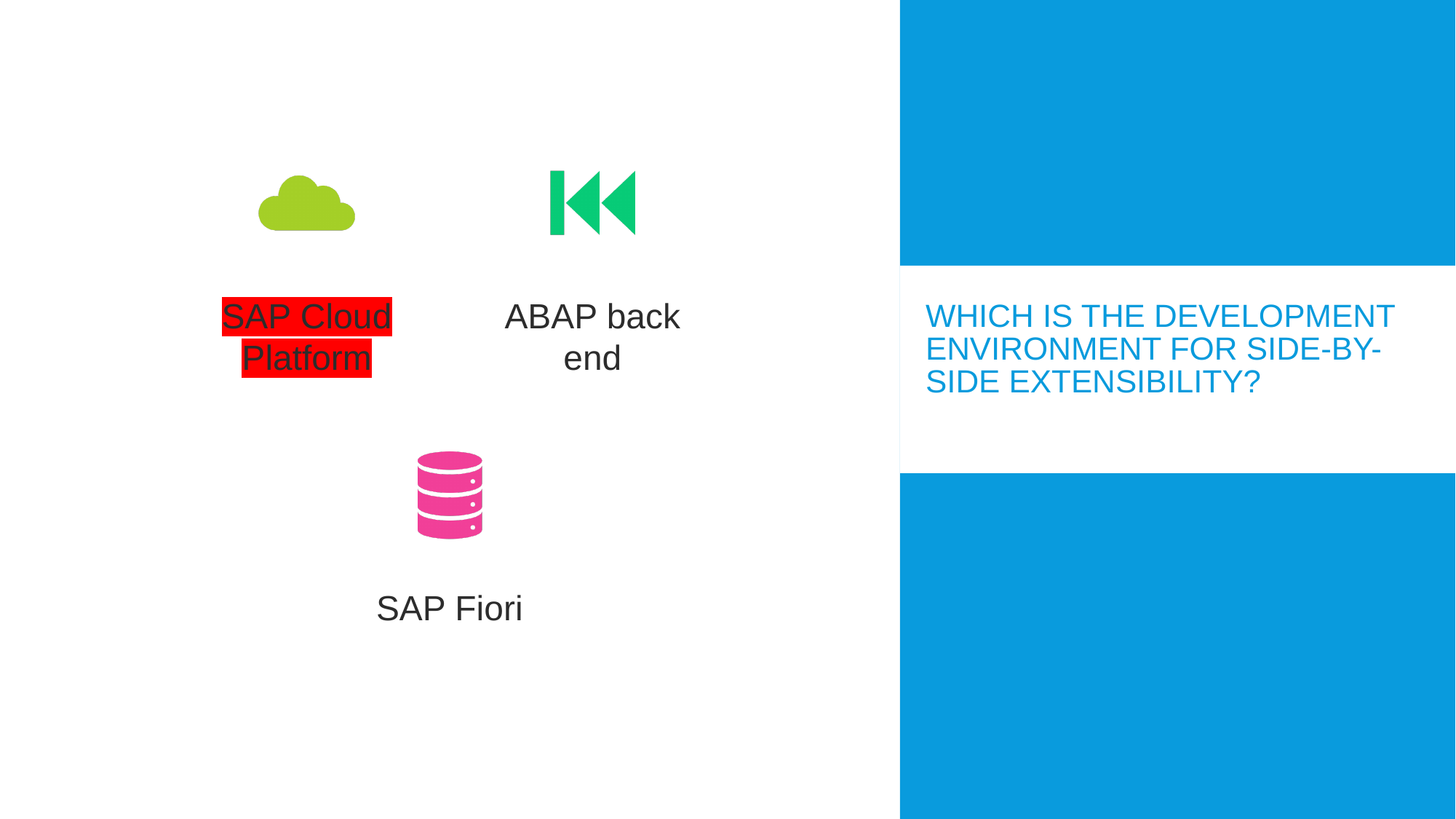

SAP Cloud Platform
ABAP back end
SAP Fiori

# Which is the development environment for Side-By-Side Extensibility?